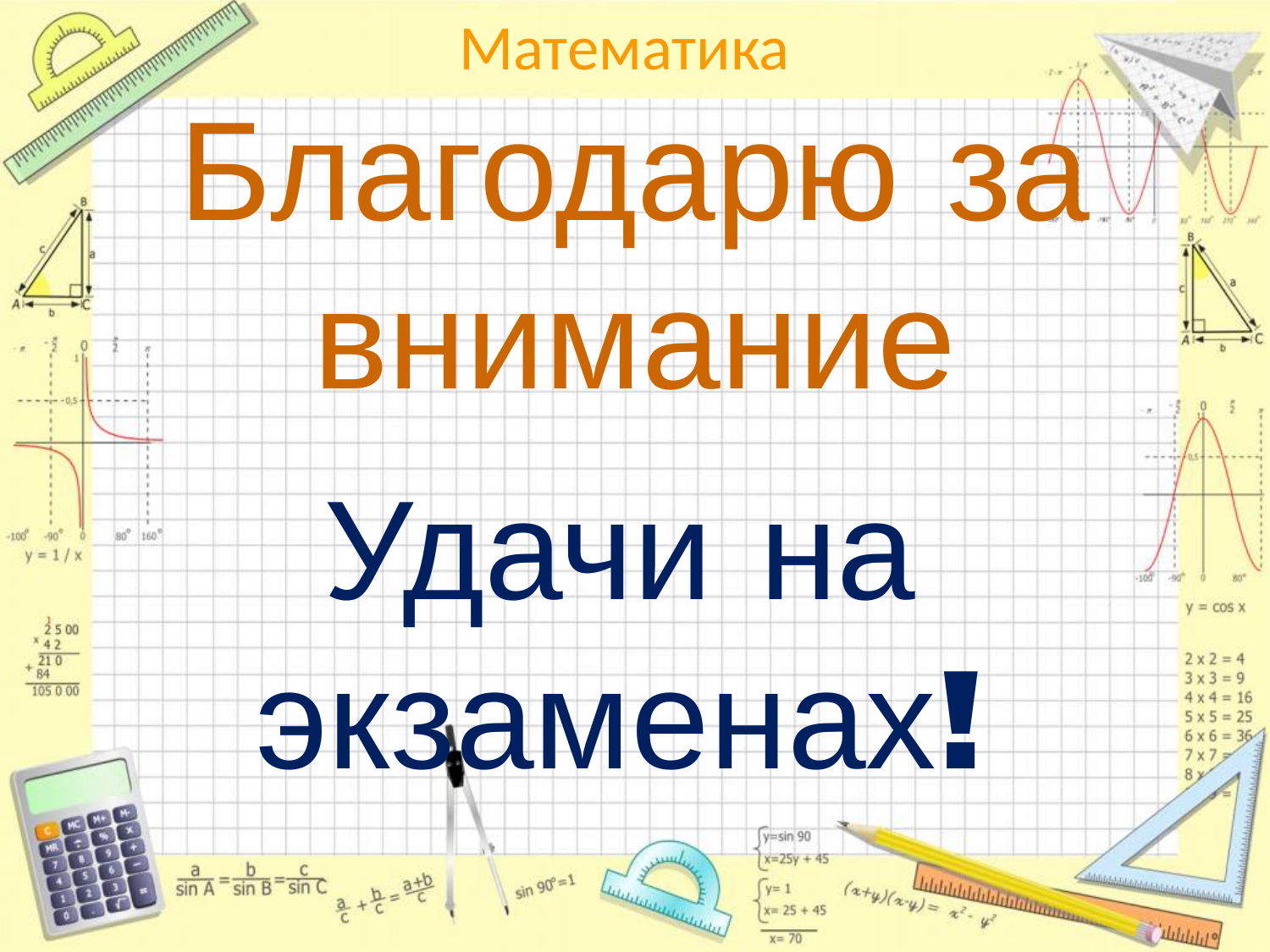

# Благодарю за внимание
Удачи на экзаменах!